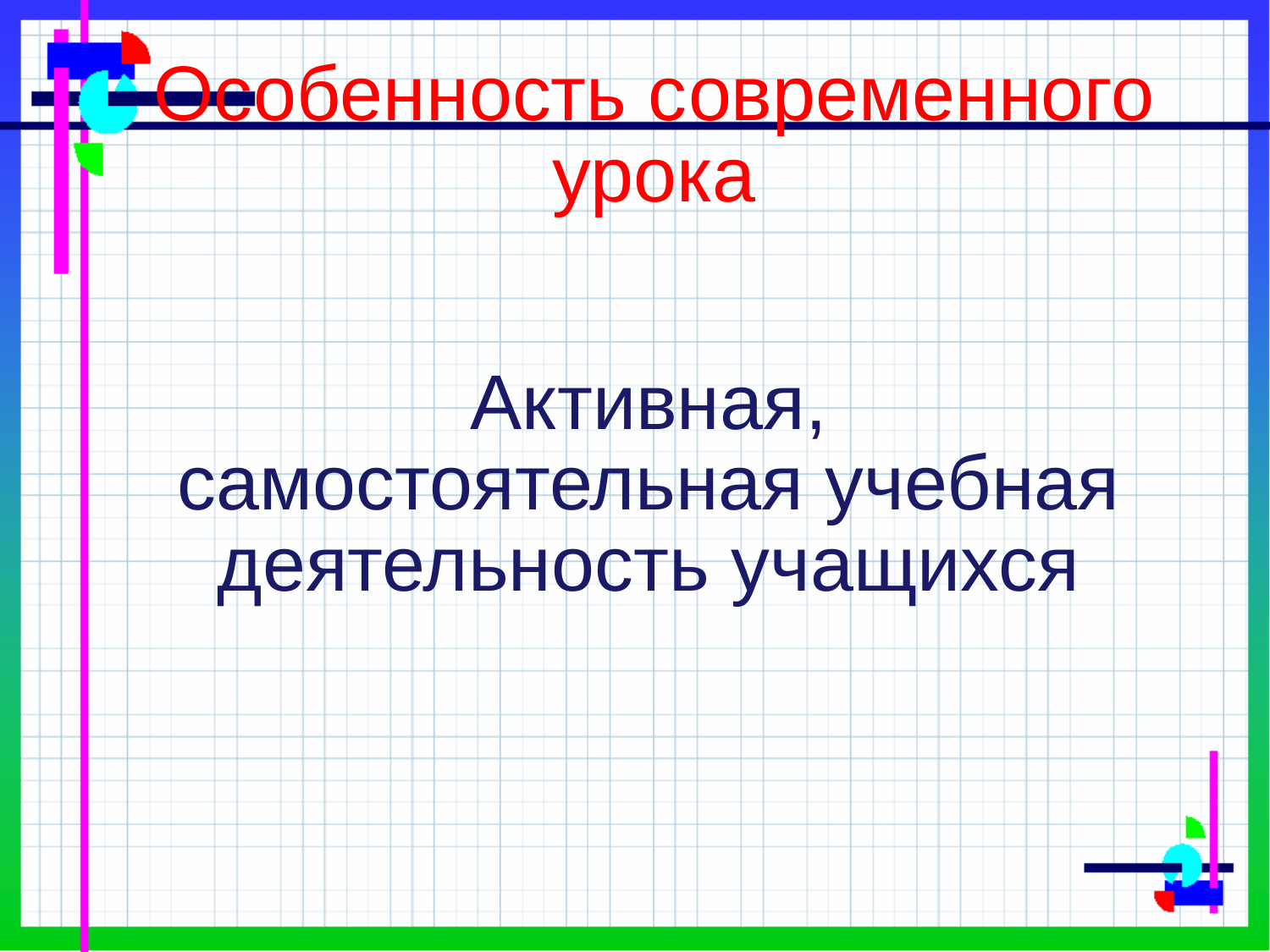

Особенность современного урока
# Активная, самостоятельная учебная деятельность учащихся